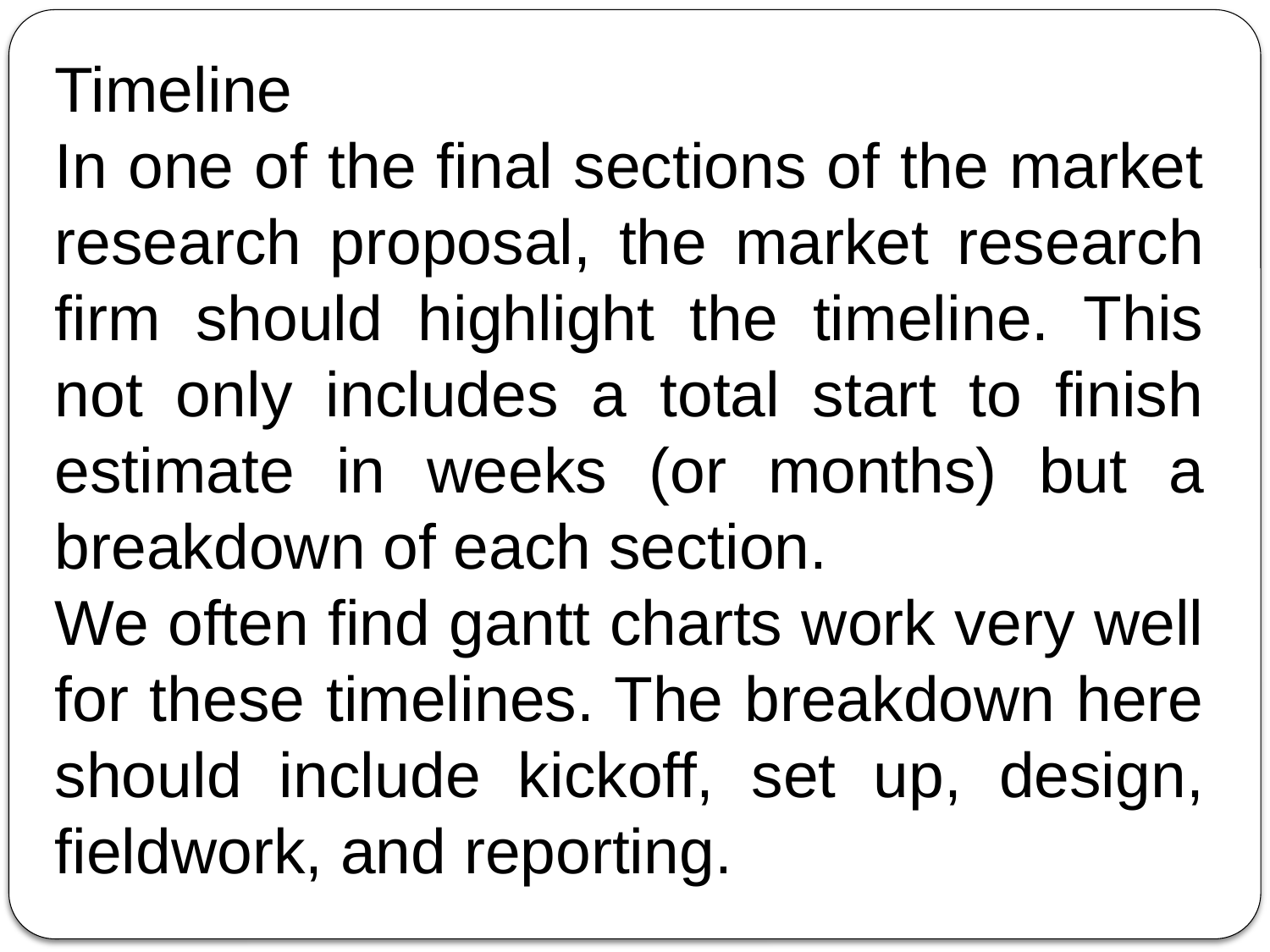

Timeline
In one of the final sections of the market research proposal, the market research firm should highlight the timeline. This not only includes a total start to finish estimate in weeks (or months) but a breakdown of each section.
We often find gantt charts work very well for these timelines. The breakdown here should include kickoff, set up, design, fieldwork, and reporting.